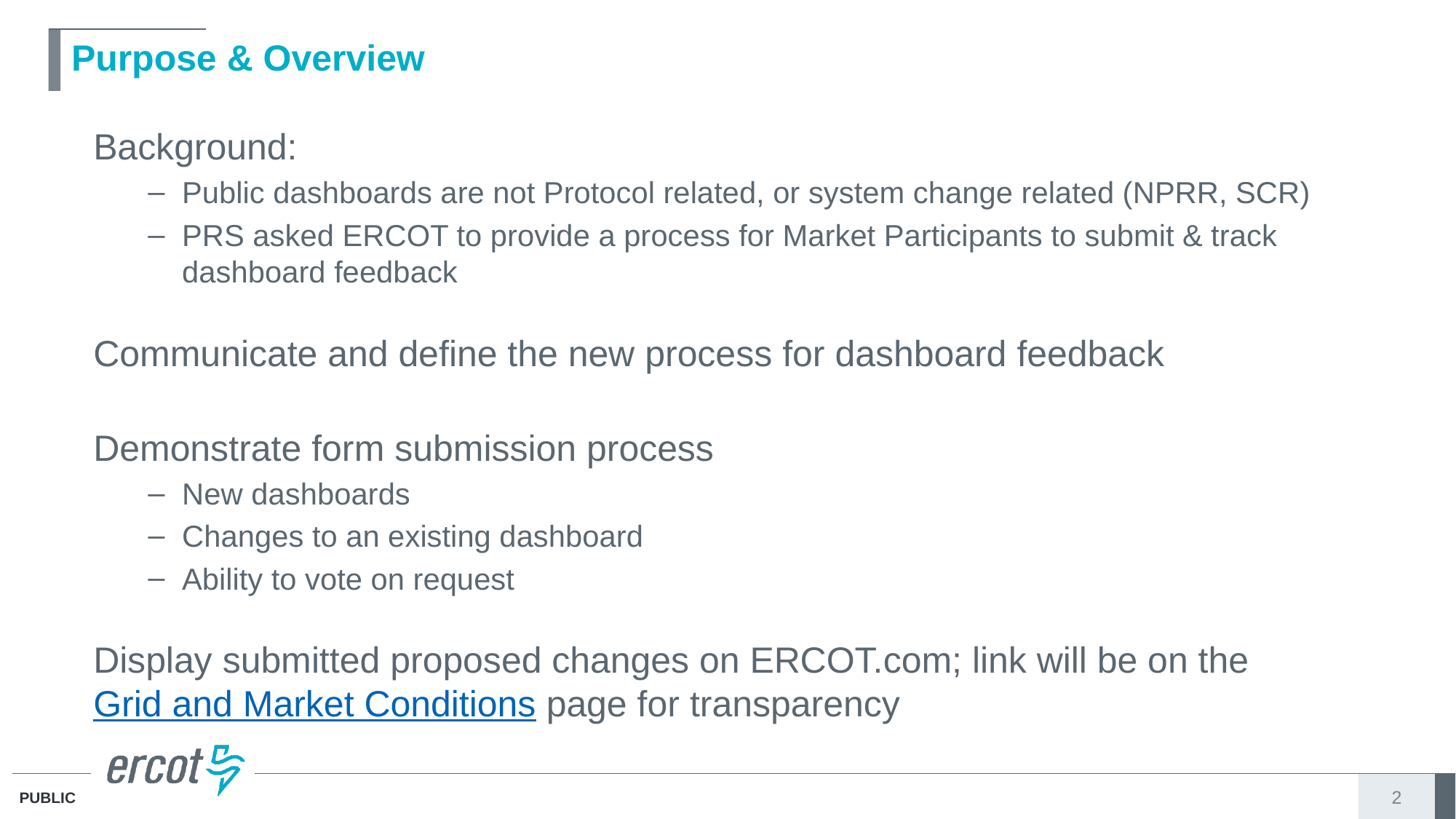

# Purpose & Overview
Background:
Public dashboards are not Protocol related, or system change related (NPRR, SCR)
PRS asked ERCOT to provide a process for Market Participants to submit & track  dashboard feedback

Communicate and define the new process for dashboard feedback
Demonstrate form submission process
New dashboards
Changes to an existing dashboard
Ability to vote on request

Display submitted proposed changes on ERCOT.com; link will be on the
Grid and Market Conditions page for transparency

2